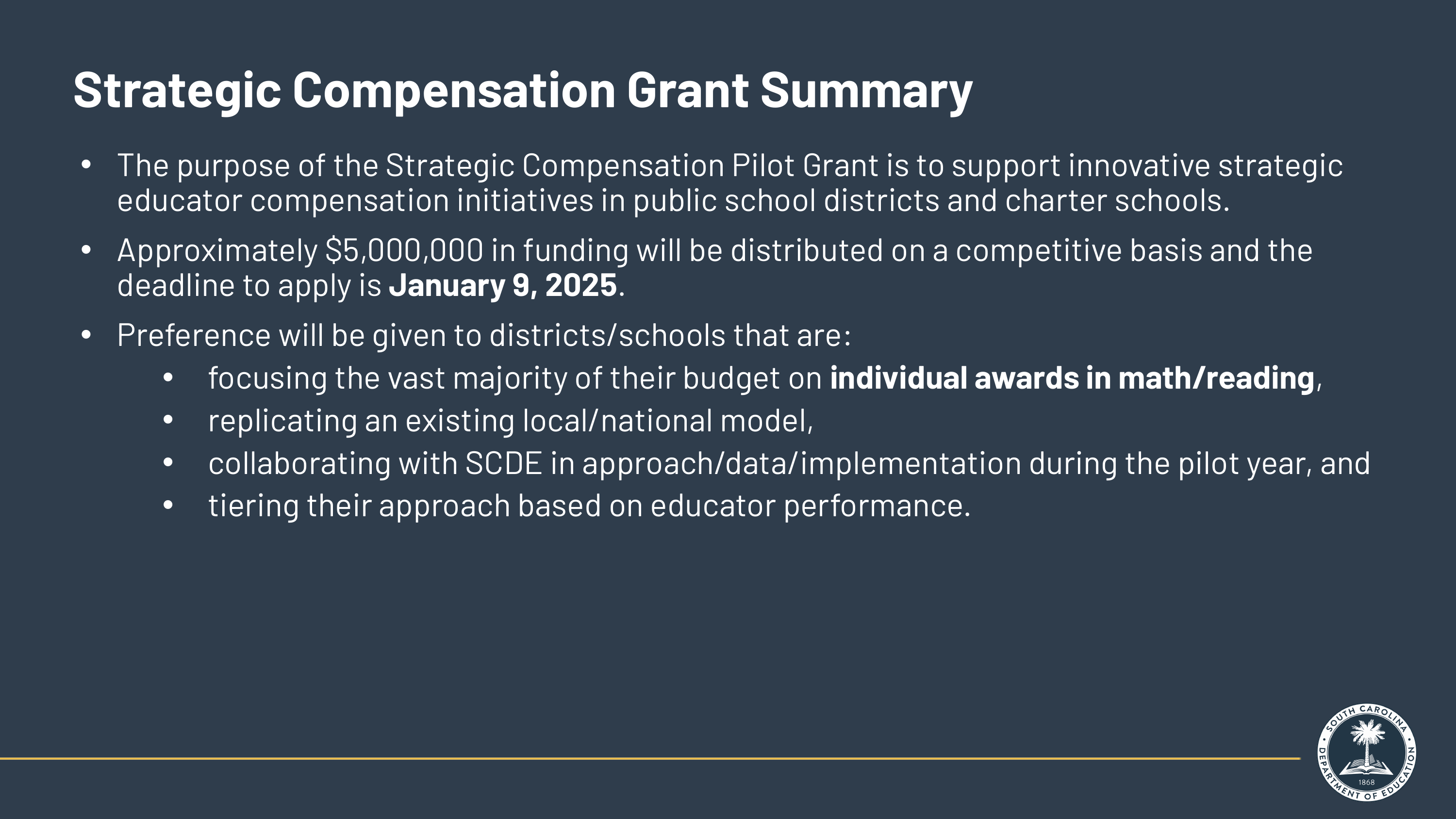

# Strategic Compensation Grant Summary
The purpose of the Strategic Compensation Pilot Grant is to support innovative strategic educator compensation initiatives in public school districts and charter schools.
Approximately $5,000,000 in funding will be distributed on a competitive basis and the deadline to apply is January 9, 2025.
Preference will be given to districts/schools that are:
focusing the vast majority of their budget on individual awards in math/reading,
replicating an existing local/national model,
collaborating with SCDE in approach/data/implementation during the pilot year, and
tiering their approach based on educator performance.